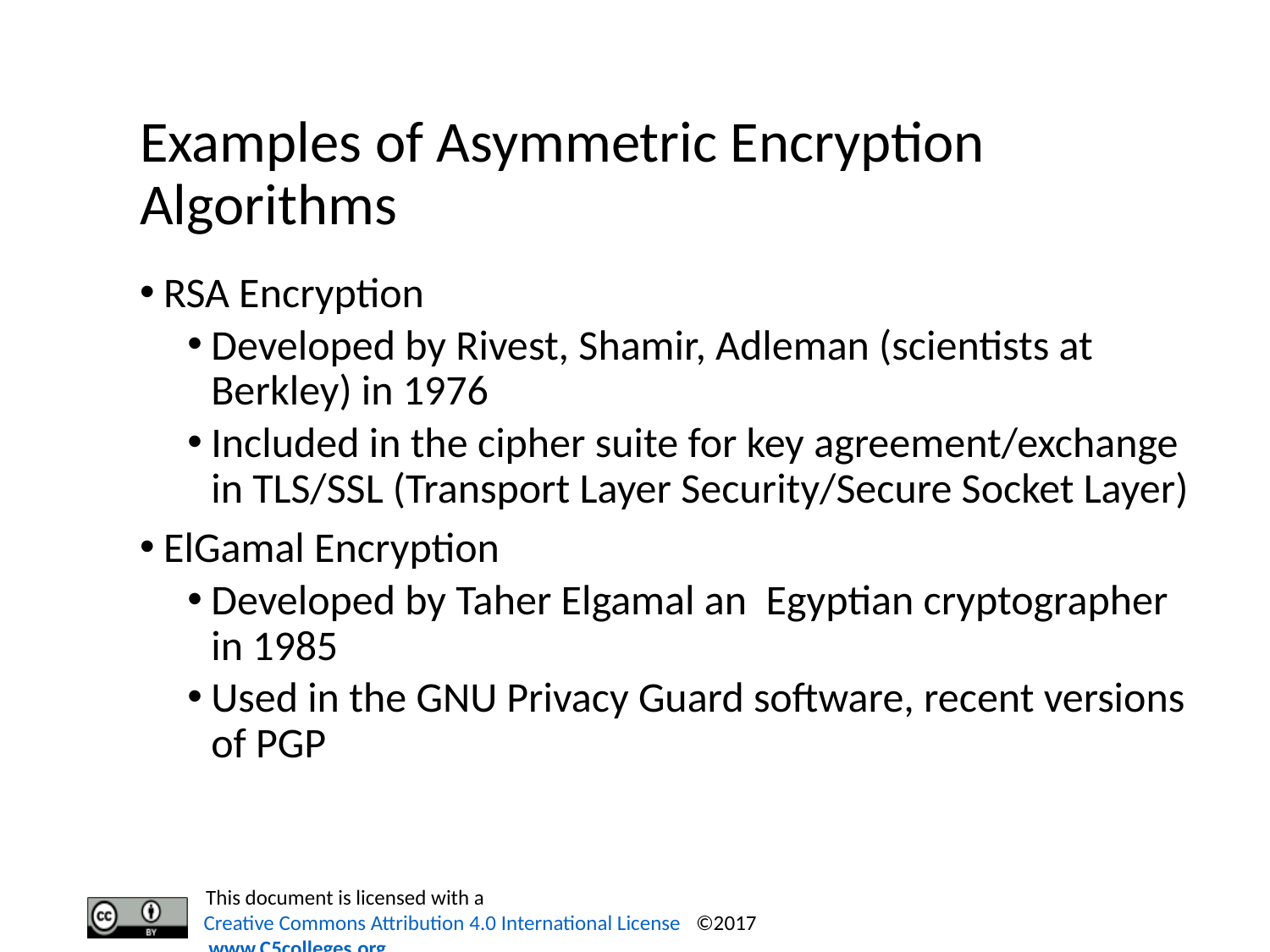

# Examples of Asymmetric Encryption Algorithms
RSA Encryption
Developed by Rivest, Shamir, Adleman (scientists at Berkley) in 1976
Included in the cipher suite for key agreement/exchange in TLS/SSL (Transport Layer Security/Secure Socket Layer)
ElGamal Encryption
Developed by Taher Elgamal an  Egyptian cryptographer in 1985
Used in the GNU Privacy Guard software, recent versions of PGP